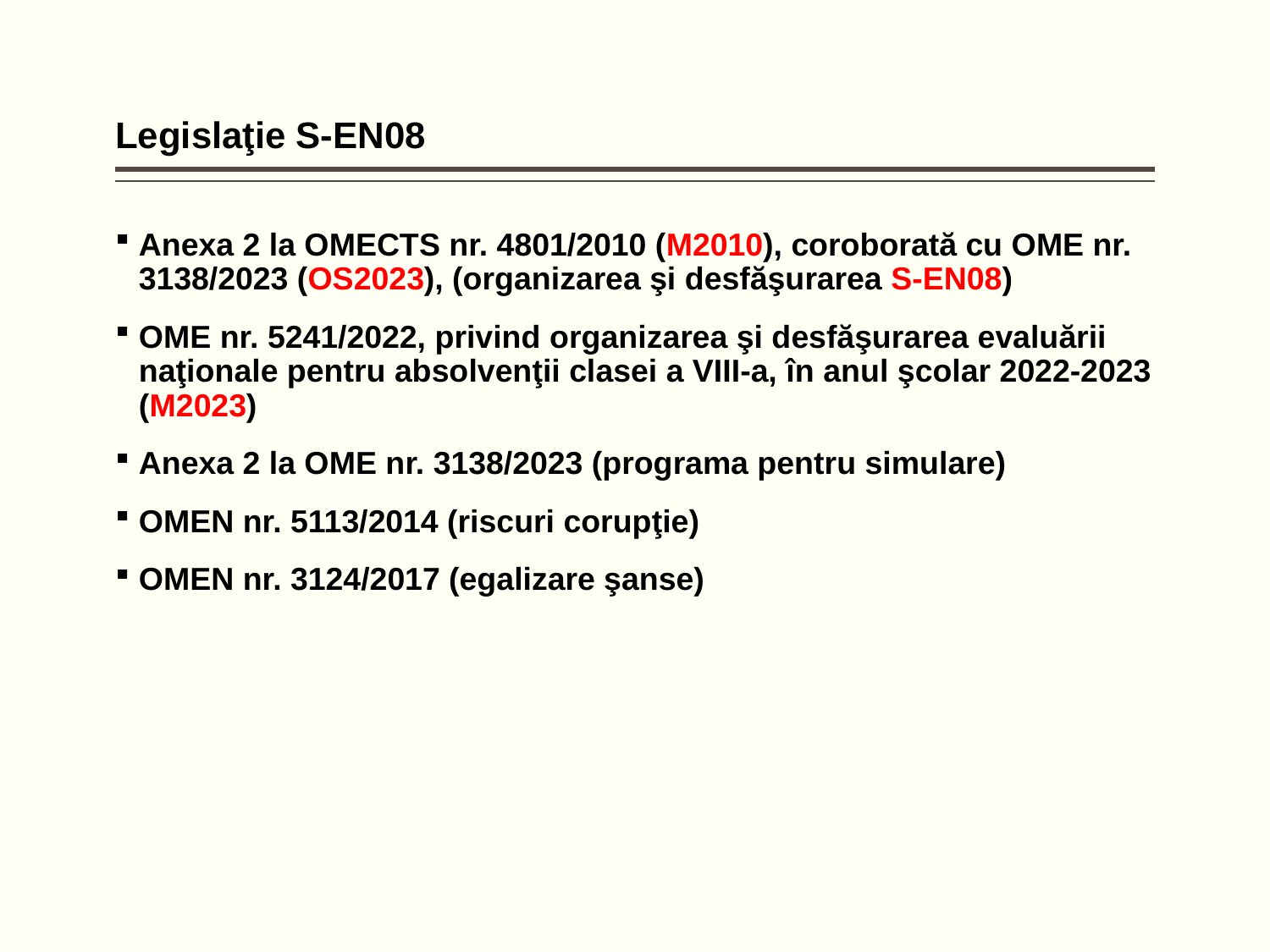

# Legislaţie S-EN08
Anexa 2 la OMECTS nr. 4801/2010 (M2010), coroborată cu OME nr. 3138/2023 (OS2023), (organizarea şi desfăşurarea S-EN08)
OME nr. 5241/2022, privind organizarea şi desfăşurarea evaluării naţionale pentru absolvenţii clasei a VIII-a, în anul şcolar 2022-2023 (M2023)
Anexa 2 la OME nr. 3138/2023 (programa pentru simulare)
OMEN nr. 5113/2014 (riscuri corupţie)
OMEN nr. 3124/2017 (egalizare şanse)